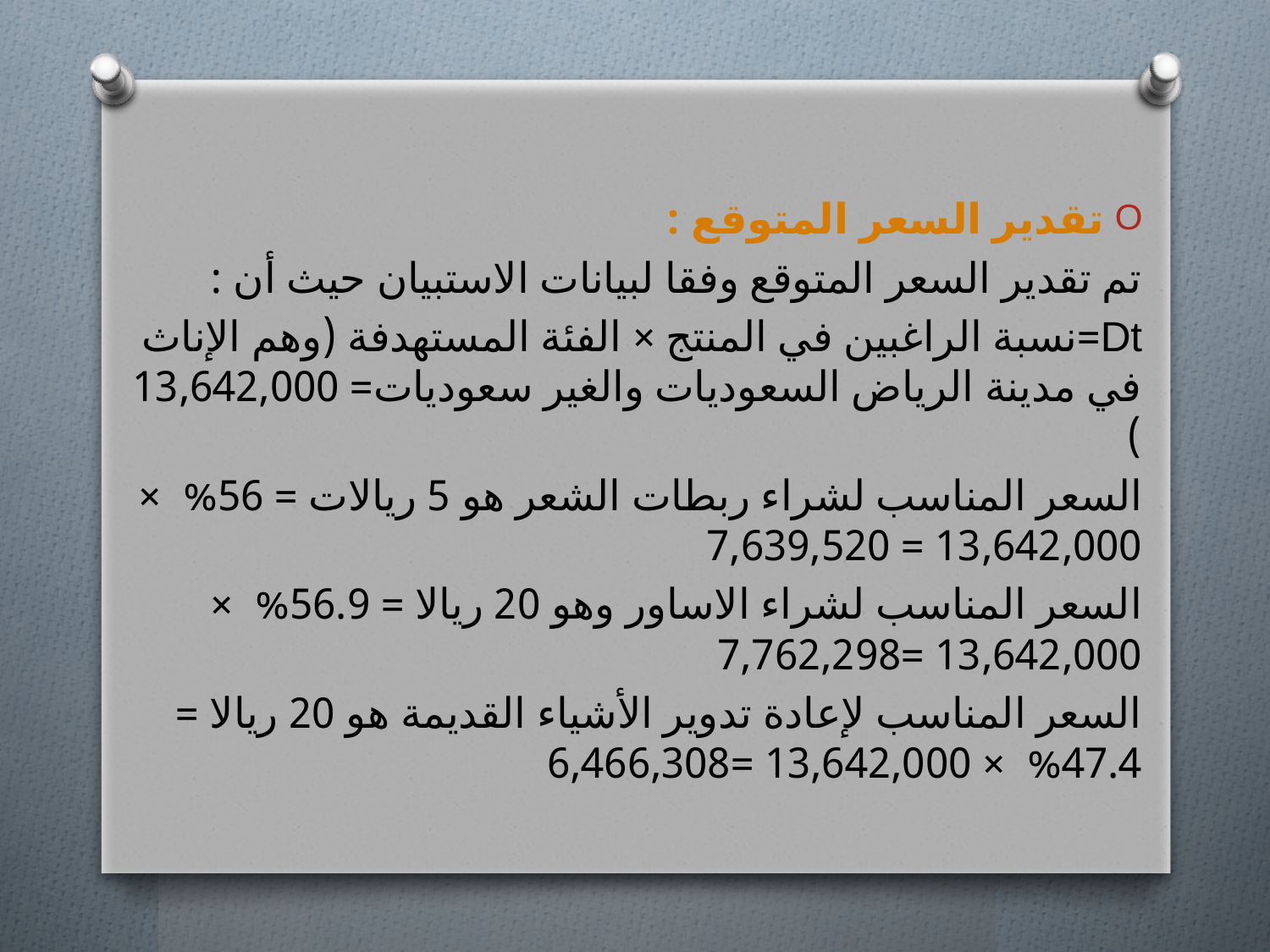

تقدير السعر المتوقع :
تم تقدير السعر المتوقع وفقا لبيانات الاستبيان حيث أن :
Dt=نسبة الراغبين في المنتج × الفئة المستهدفة (وهم الإناث في مدينة الرياض السعوديات والغير سعوديات= 13,642,000 )
السعر المناسب لشراء ربطات الشعر هو 5 ريالات = 56%  × 13,642,000 = 7,639,520
السعر المناسب لشراء الاساور وهو 20 ريالا = 56.9%  × 13,642,000 =7,762,298
السعر المناسب لإعادة تدوير الأشياء القديمة هو 20 ريالا = 47.4%  × 13,642,000 =6,466,308